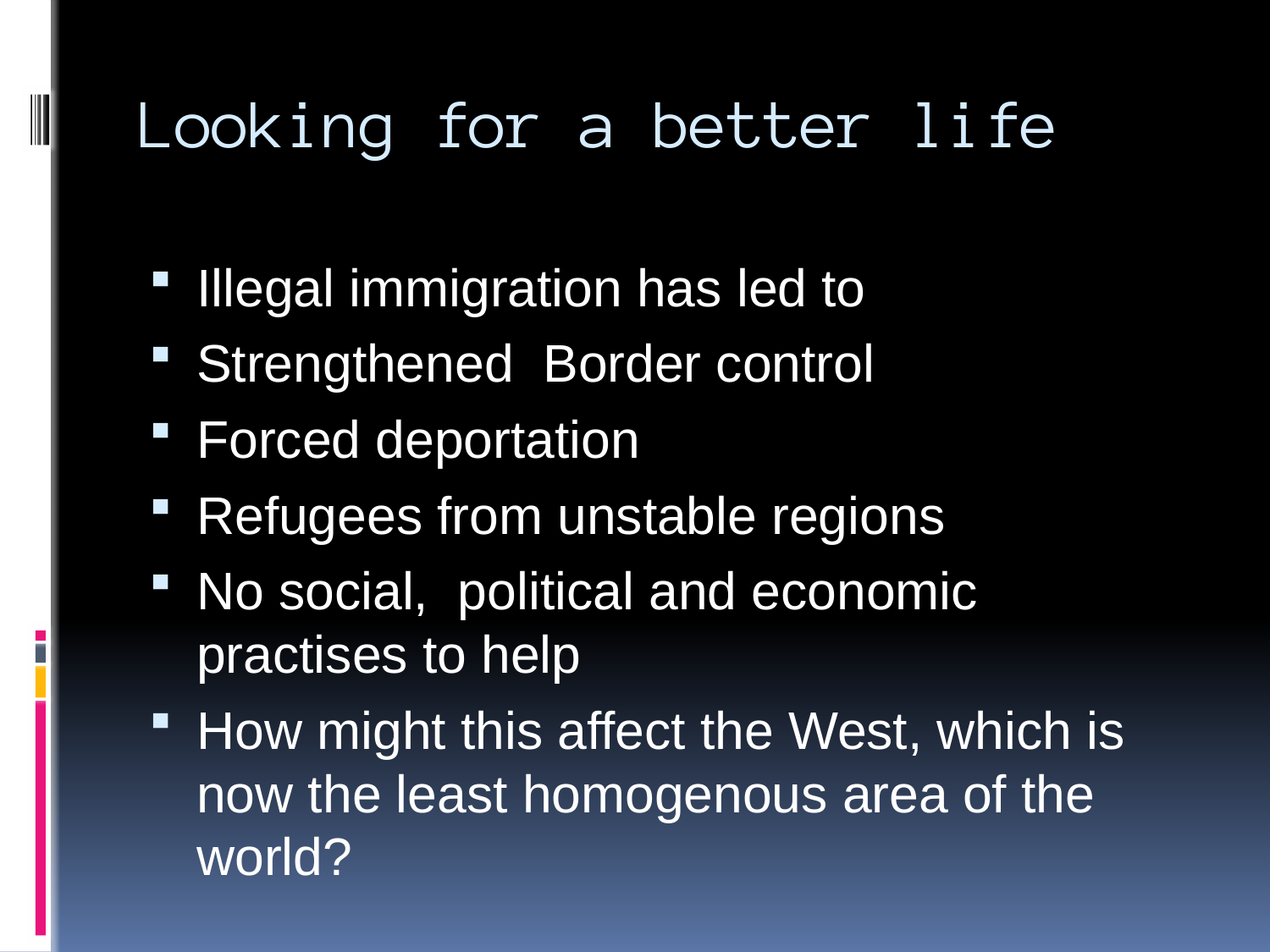

# Looking for a better life
Illegal immigration has led to
Strengthened  Border control
Forced deportation
Refugees from unstable regions
No social,  political and economic practises to help
How might this affect the West, which is now the least homogenous area of the world?